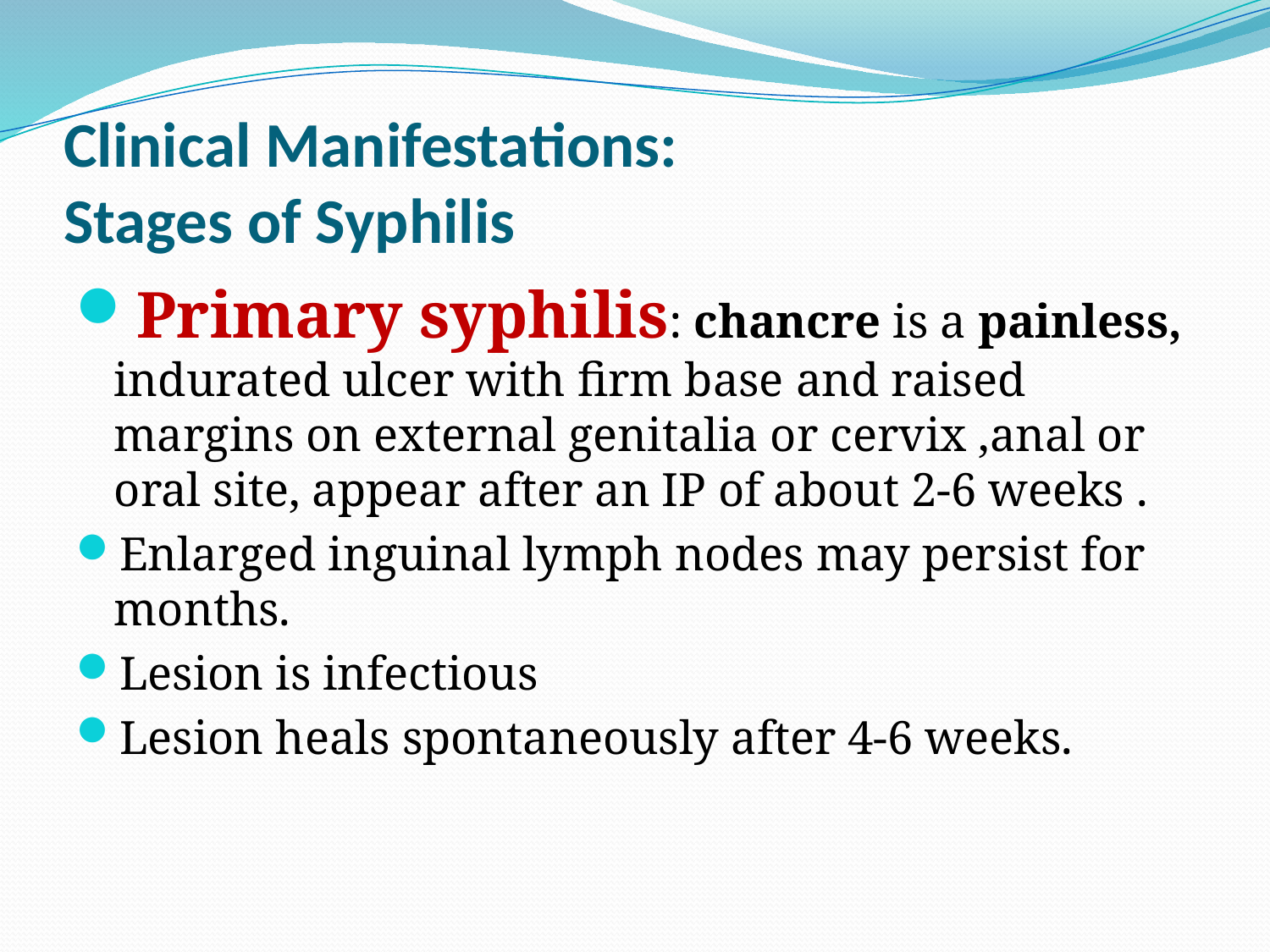

# Clinical Manifestations: Stages of Syphilis
Primary syphilis: chancre is a painless, indurated ulcer with firm base and raised margins on external genitalia or cervix ,anal or oral site, appear after an IP of about 2-6 weeks .
Enlarged inguinal lymph nodes may persist for months.
Lesion is infectious
Lesion heals spontaneously after 4-6 weeks.